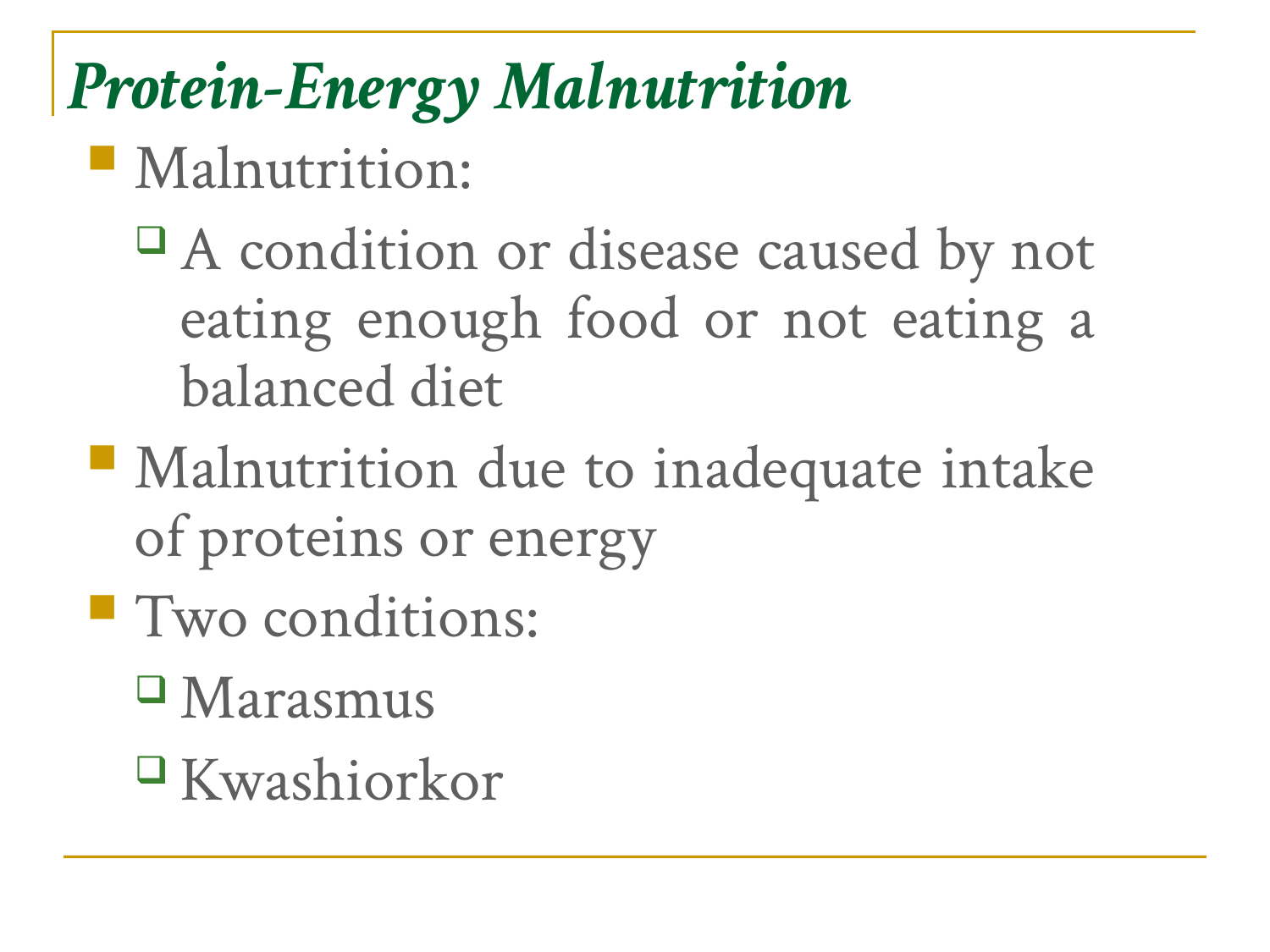

# Protein-Energy Malnutrition
Malnutrition:
A condition or disease caused by not eating enough food or not eating a balanced diet
Malnutrition due to inadequate intake of proteins or energy
Two conditions:
Marasmus
Kwashiorkor